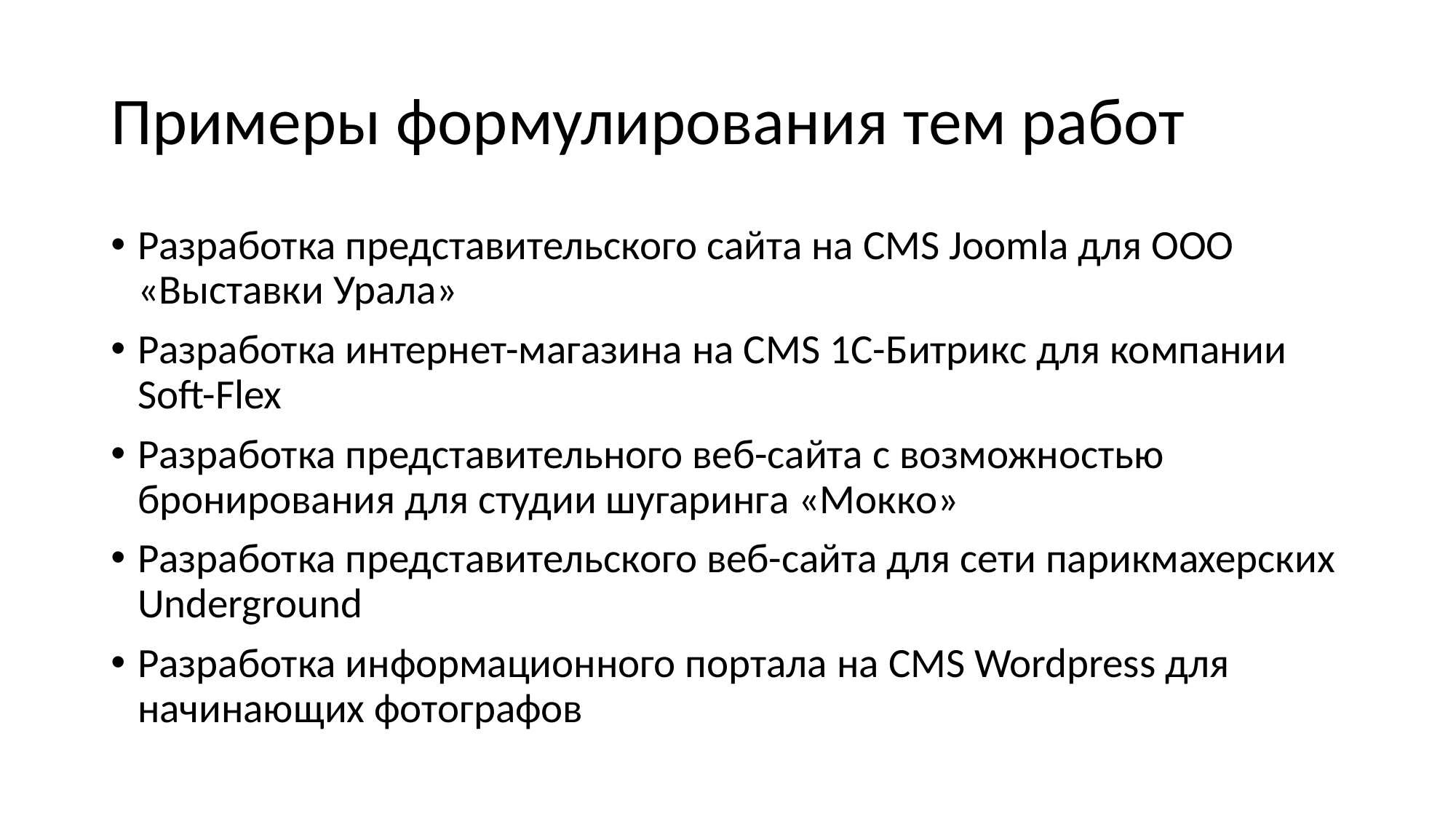

# Примеры формулирования тем работ
Разработка представительского сайта на CMS Joomla для ООО «Выставки Урала»
Разработка интернет-магазина на CMS 1C-Битрикс для компании Soft-Flex
Разработка представительного веб-сайта с возможностью бронирования для студии шугаринга «Мокко»
Разработка представительского веб-сайта для сети парикмахерских Underground
Разработка информационного портала на CMS Wordpress для начинающих фотографов